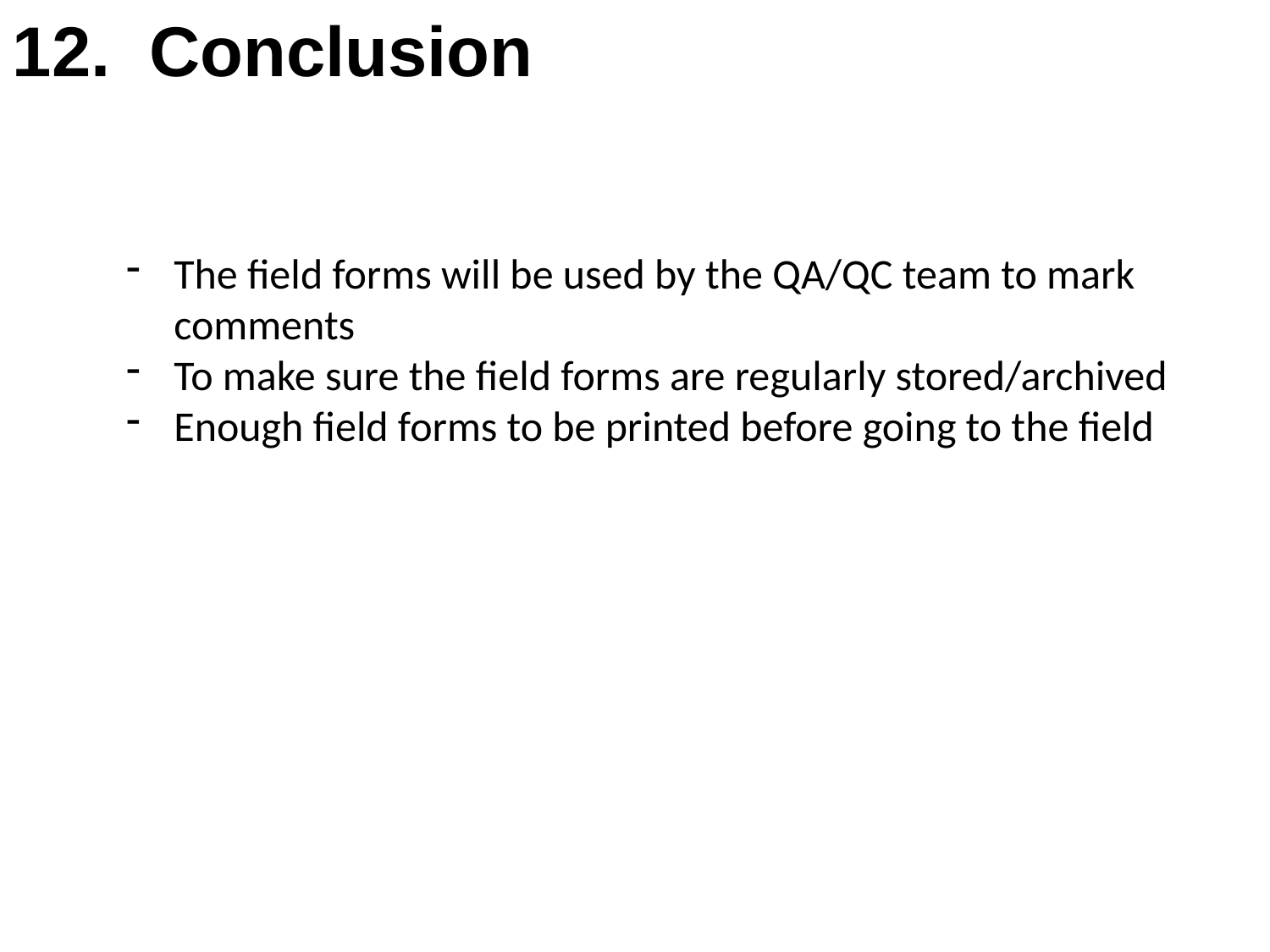

12.  Conclusion
The field forms will be used by the QA/QC team to mark comments
To make sure the field forms are regularly stored/archived
Enough field forms to be printed before going to the field